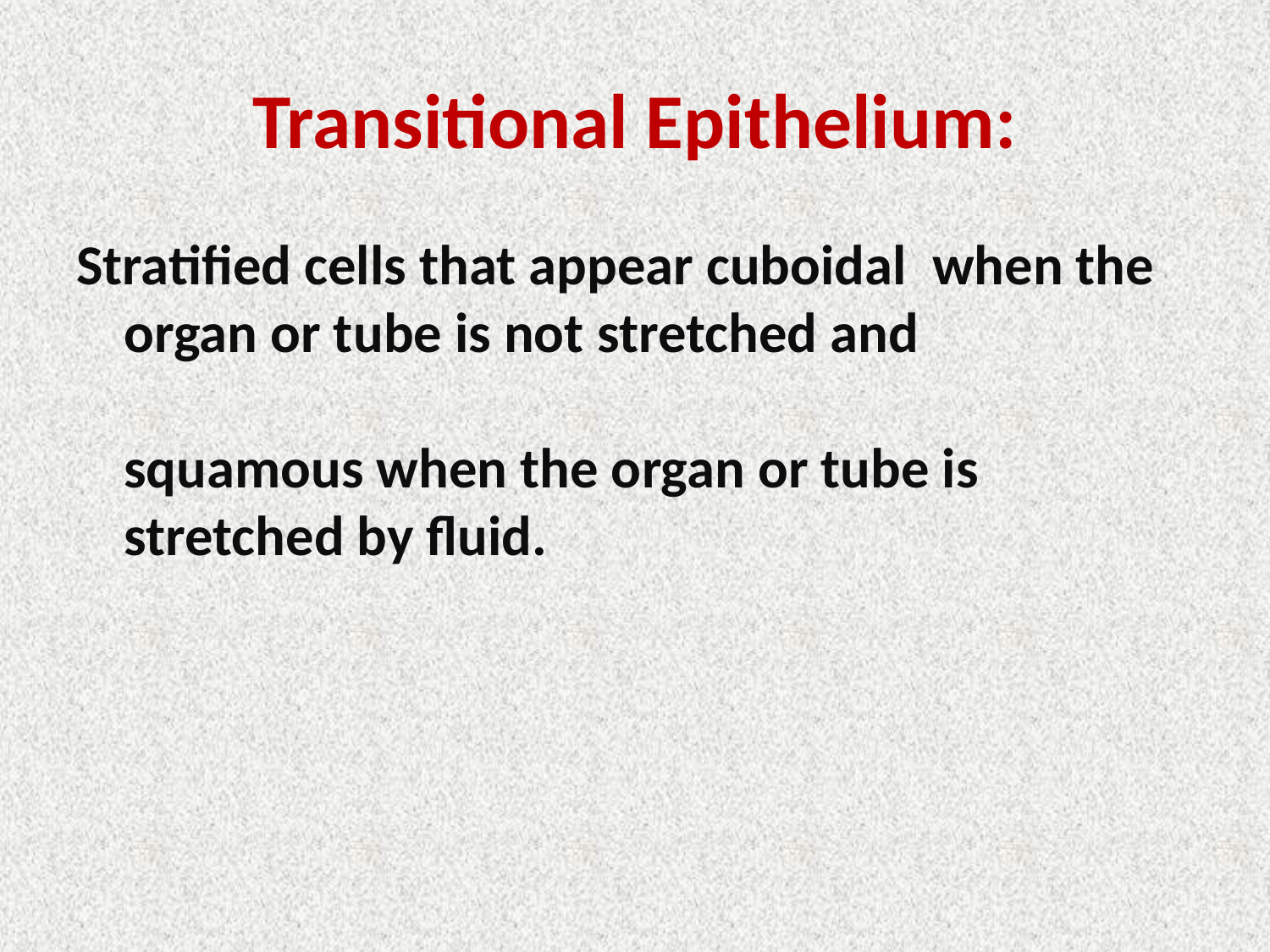

# Transitional Epithelium:
Stratified cells that appear cuboidal  when the organ or tube is not stretched and                                                                                                     squamous when the organ or tube is stretched by fluid.